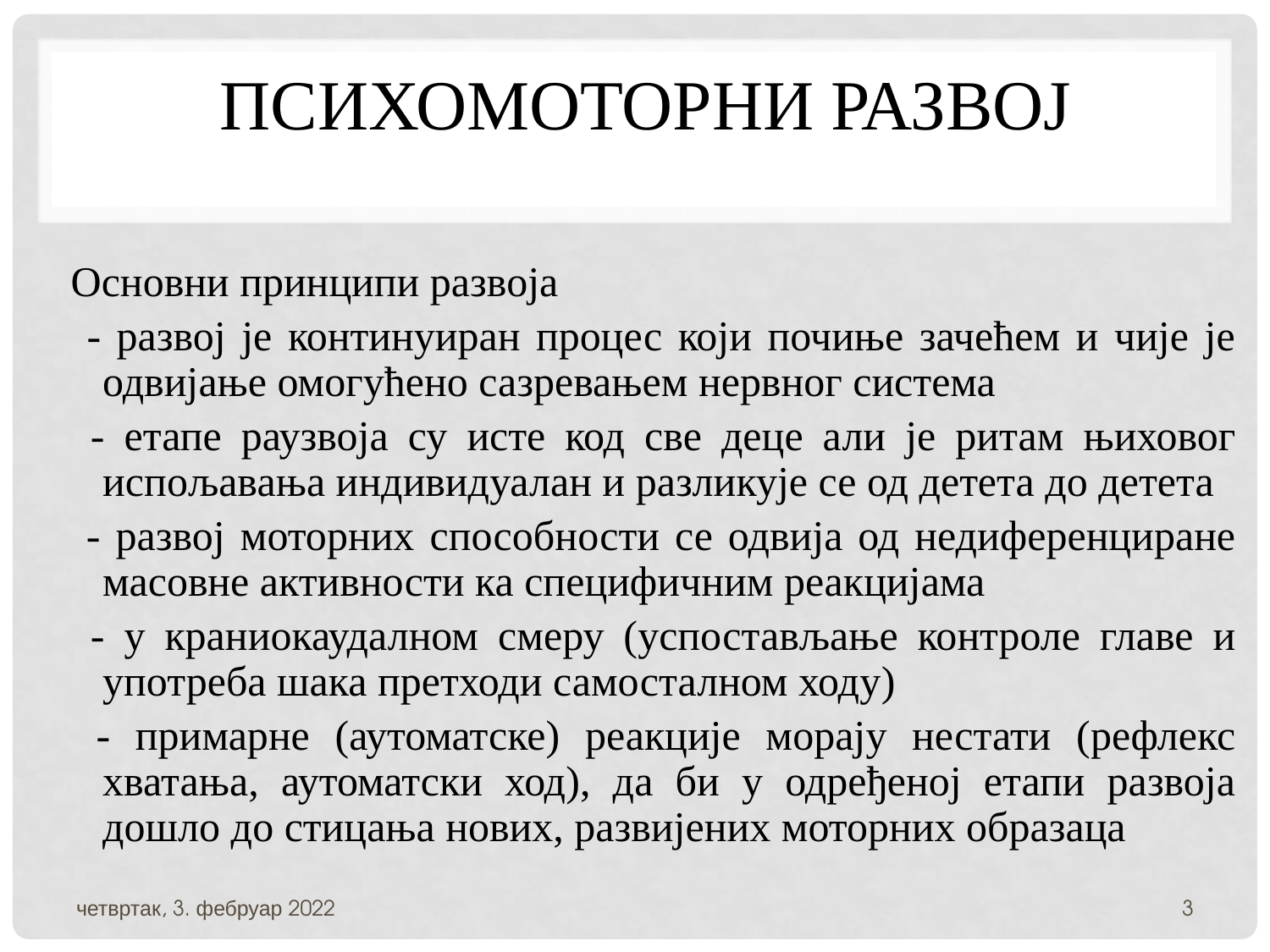

# психомоторни развој
Основни принципи развоја
 - развој је континуиран процес који почиње зачећем и чије је одвијање омогућено сазревањем нервног система
 - етапе раузвоја су исте код све деце али је ритам њиховог испољавања индивидуалан и разликује се од детета до детета
 - развој моторних способности се одвија од недиференциране масовне активности ка специфичним реакцијама
 - у краниокаудалном смеру (успостављање контроле главе и употреба шака претходи самосталном ходу)
 - примарне (аутоматске) реакције морају нестати (рефлекс хватања, аутоматски ход), да би у одређеној етапи развоја дошло до стицања нових, развијених моторних образаца
четвртак, 3. фебруар 2022
3